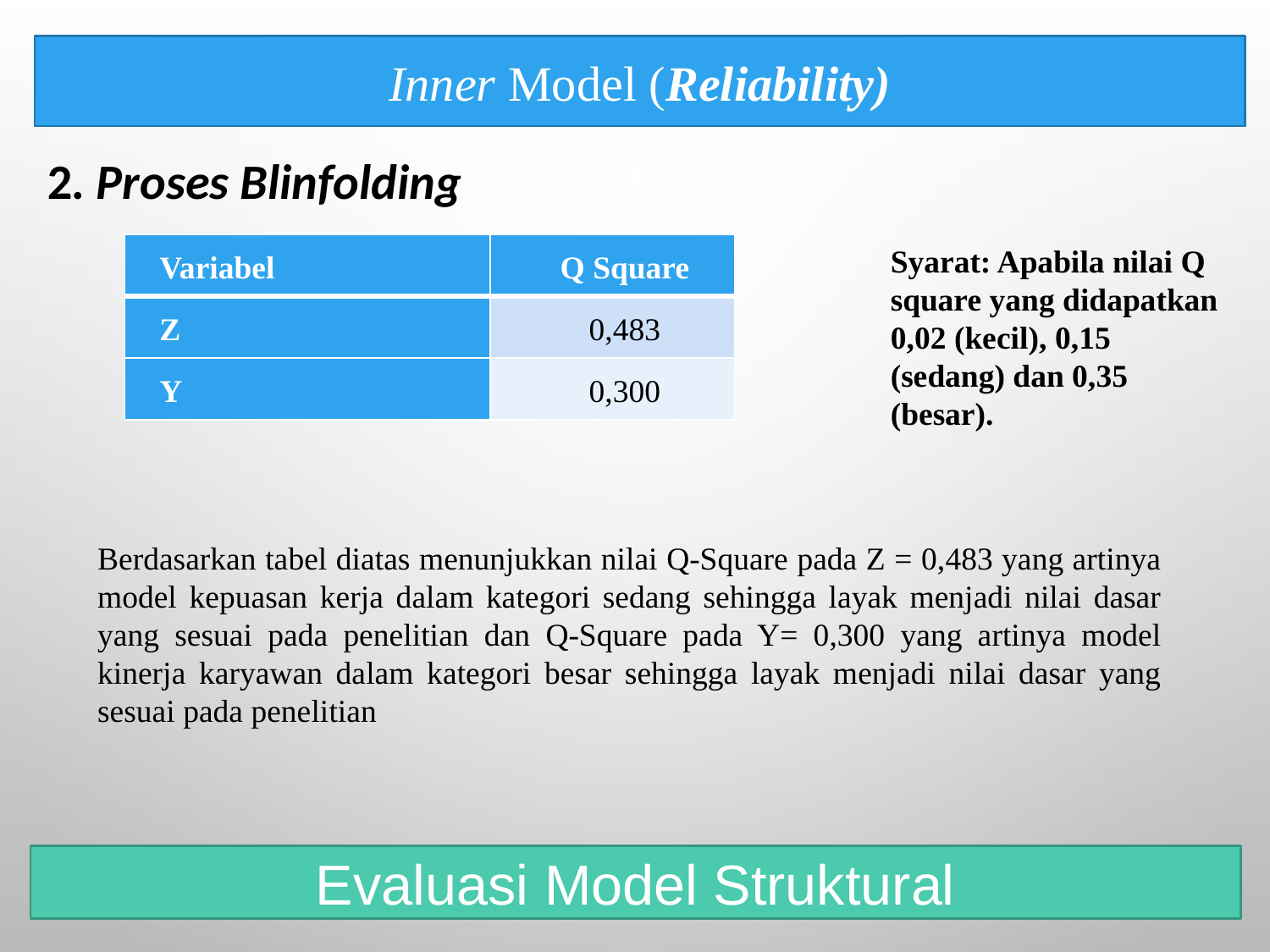

Inner Model (Reliability)
2. Proses Blinfolding
| Variabel | Q Square |
| --- | --- |
| Z | 0,483 |
| Y | 0,300 |
Syarat: Apabila nilai Q square yang didapatkan 0,02 (kecil), 0,15 (sedang) dan 0,35 (besar).
Berdasarkan tabel diatas menunjukkan nilai Q-Square pada Z = 0,483 yang artinya model kepuasan kerja dalam kategori sedang sehingga layak menjadi nilai dasar yang sesuai pada penelitian dan Q-Square pada Y= 0,300 yang artinya model kinerja karyawan dalam kategori besar sehingga layak menjadi nilai dasar yang sesuai pada penelitian
Evaluasi Model Struktural